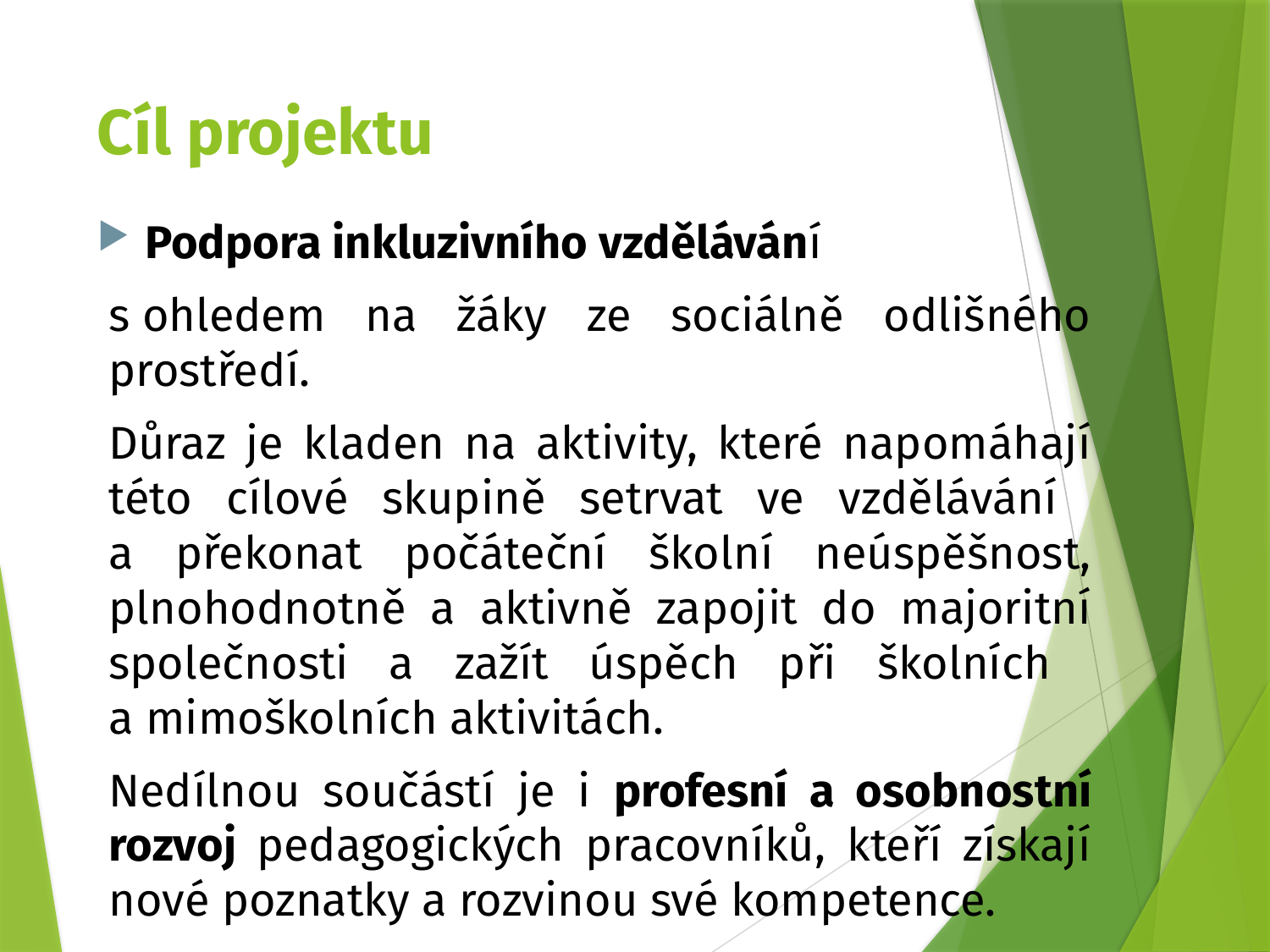

# Cíl projektu
Podpora inkluzivního vzdělávání
s ohledem na žáky ze sociálně odlišného prostředí.
Důraz je kladen na aktivity, které napomáhají této cílové skupině setrvat ve vzdělávání
a překonat počáteční školní neúspěšnost, plnohodnotně a aktivně zapojit do majoritní společnosti a zažít úspěch při školních
a mimoškolních aktivitách.
Nedílnou součástí je i profesní a osobnostní rozvoj pedagogických pracovníků, kteří získají nové poznatky a rozvinou své kompetence.